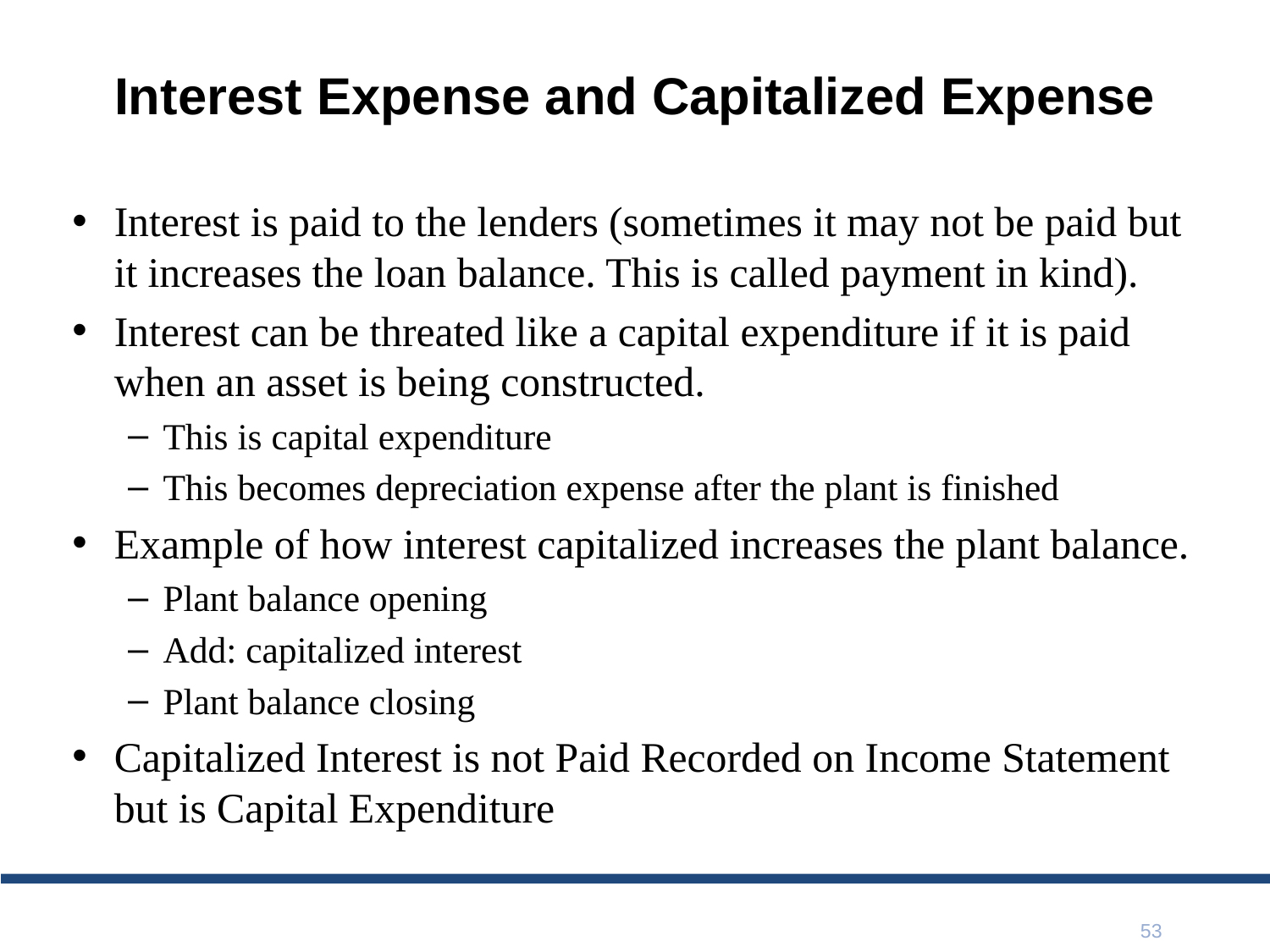

# Interest Expense and Capitalized Expense
Interest is paid to the lenders (sometimes it may not be paid but it increases the loan balance. This is called payment in kind).
Interest can be threated like a capital expenditure if it is paid when an asset is being constructed.
This is capital expenditure
This becomes depreciation expense after the plant is finished
Example of how interest capitalized increases the plant balance.
Plant balance opening
Add: capitalized interest
Plant balance closing
Capitalized Interest is not Paid Recorded on Income Statement but is Capital Expenditure
53